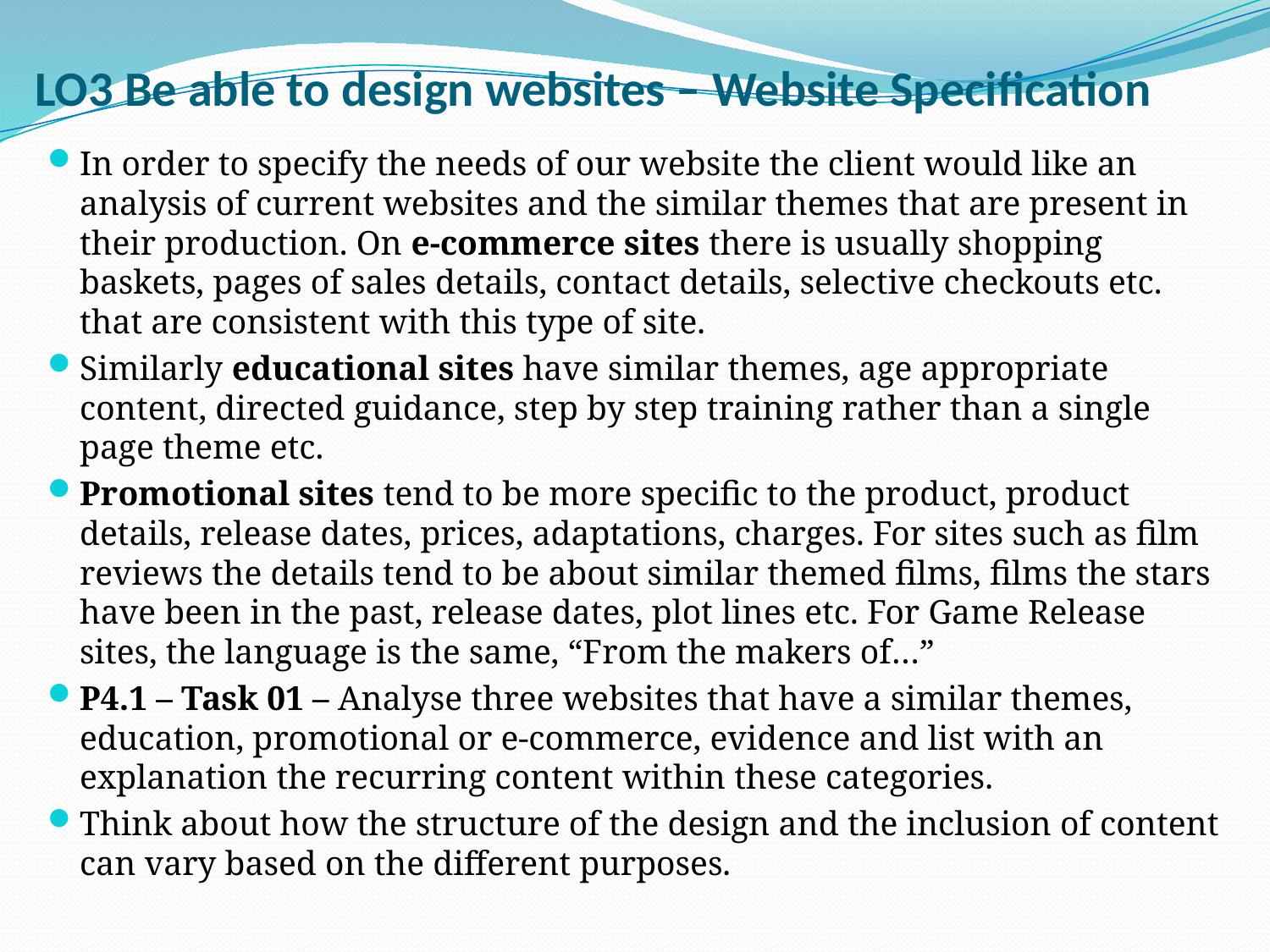

# LO3 Be able to design websites – Website Specification
In order to specify the needs of our website the client would like an analysis of current websites and the similar themes that are present in their production. On e-commerce sites there is usually shopping baskets, pages of sales details, contact details, selective checkouts etc. that are consistent with this type of site.
Similarly educational sites have similar themes, age appropriate content, directed guidance, step by step training rather than a single page theme etc.
Promotional sites tend to be more specific to the product, product details, release dates, prices, adaptations, charges. For sites such as film reviews the details tend to be about similar themed films, films the stars have been in the past, release dates, plot lines etc. For Game Release sites, the language is the same, “From the makers of…”
P4.1 – Task 01 – Analyse three websites that have a similar themes, education, promotional or e-commerce, evidence and list with an explanation the recurring content within these categories.
Think about how the structure of the design and the inclusion of content can vary based on the different purposes.